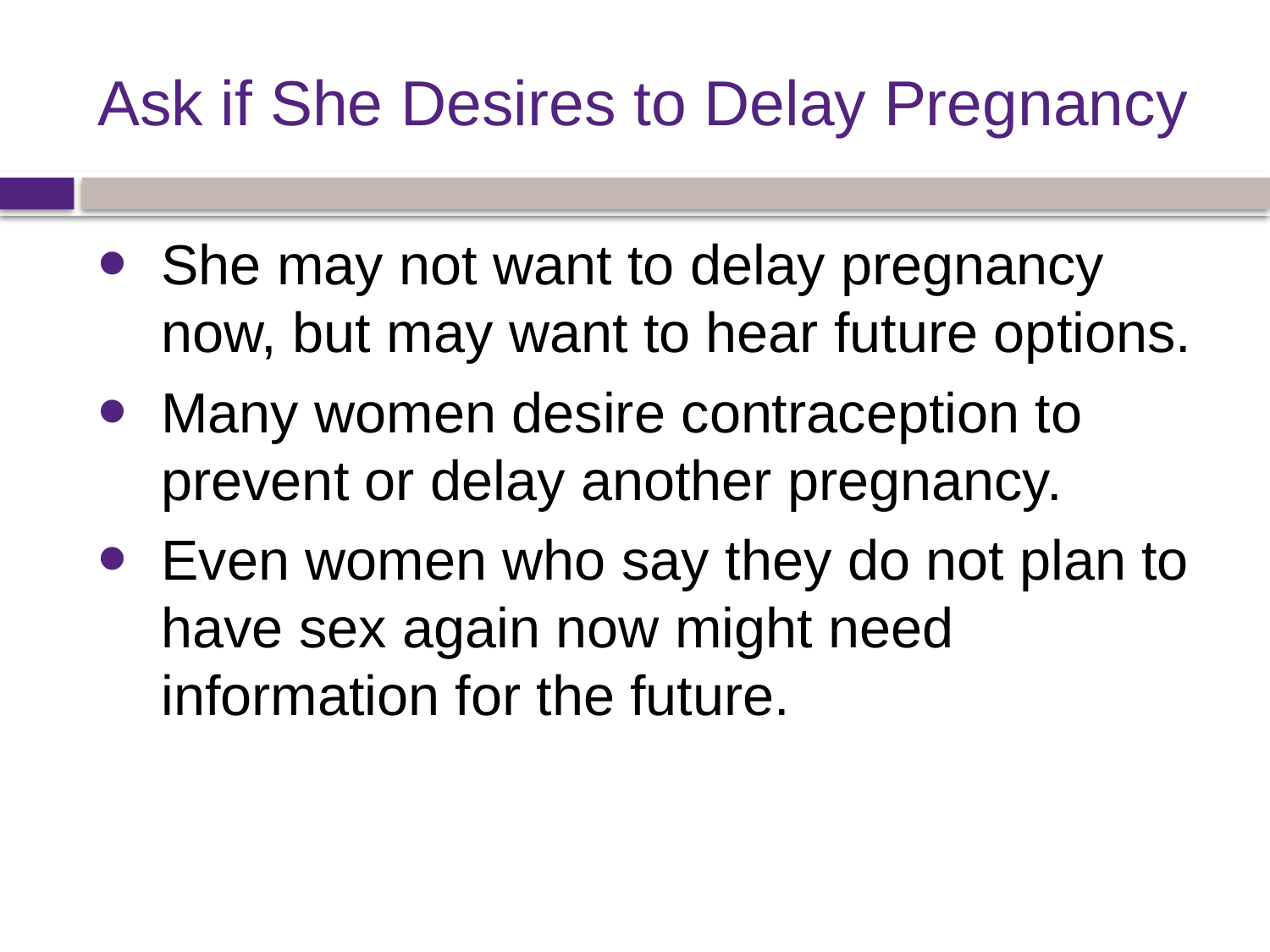

# Ask if She Desires to Delay Pregnancy
She may not want to delay pregnancy now, but may want to hear future options.
Many women desire contraception to prevent or delay another pregnancy.
Even women who say they do not plan to have sex again now might need information for the future.